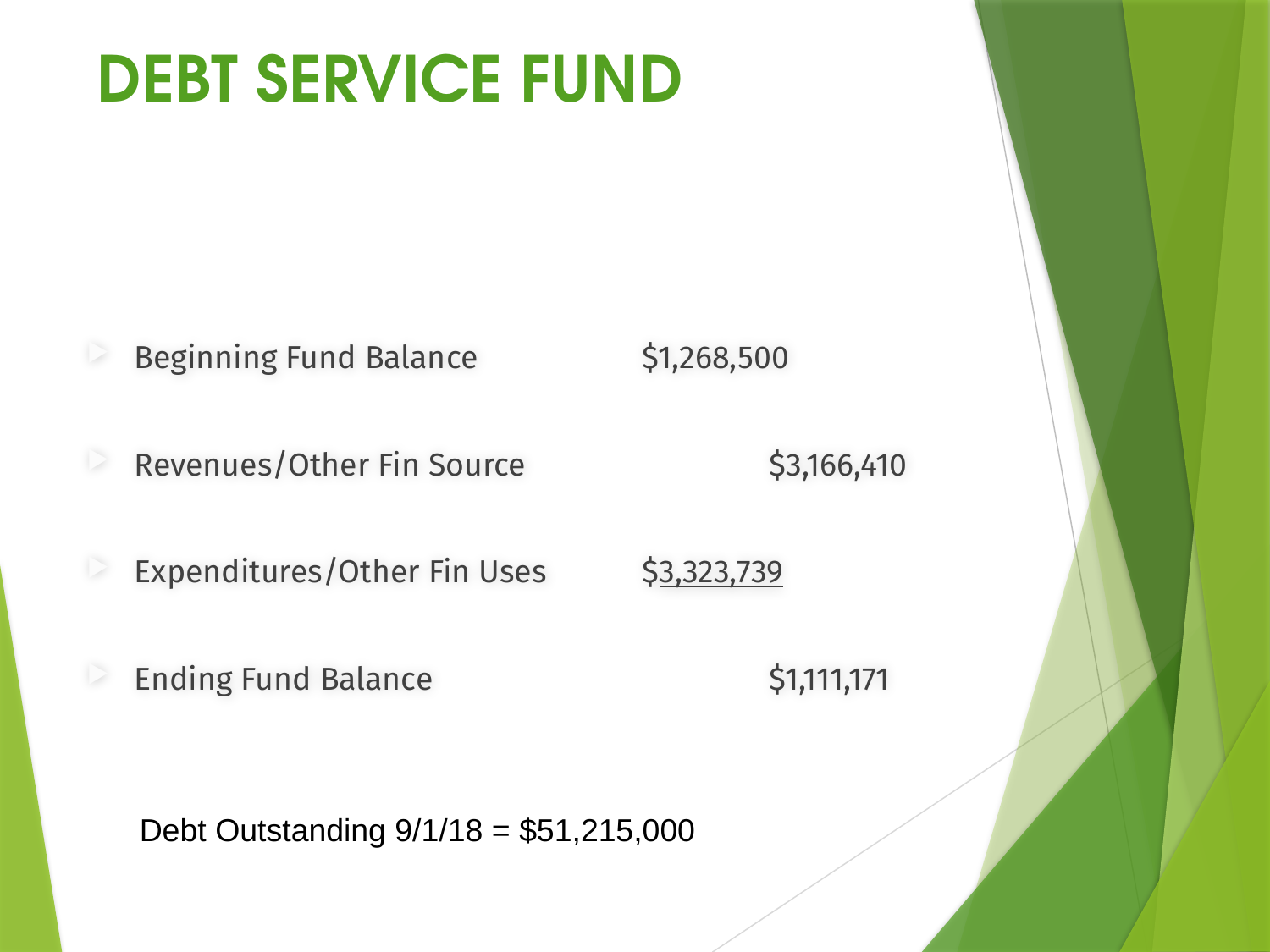

# DEBT SERVICE FUND

Beginning Fund Balance		$1,268,500

Revenues/Other Fin Source		$3,166,410

Expenditures/Other Fin Uses	$3,323,739

Ending Fund Balance			$1,111,171
Debt Outstanding 9/1/18 = $51,215,000